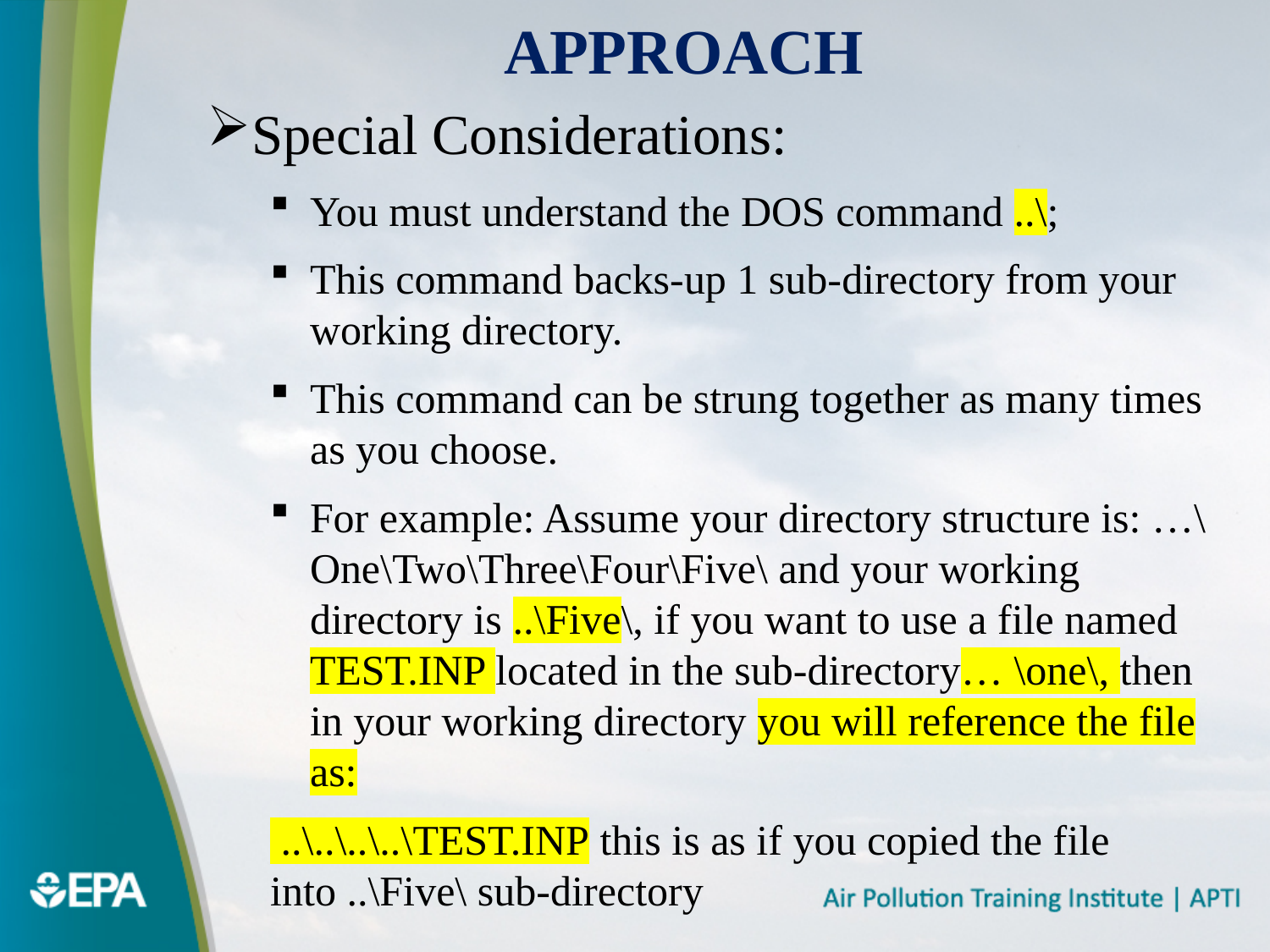

# Approach
Special Considerations:
You must understand the DOS command ..\;
This command backs-up 1 sub-directory from your working directory.
This command can be strung together as many times as you choose.
For example: Assume your directory structure is: …\One\Two\Three\Four\Five\ and your working directory is ..\Five\, if you want to use a file named TEST.INP located in the sub-directory… \one\, then in your working directory you will reference the file as:
 ..\..\..\..\TEST.INP this is as if you copied the file into ..\Five\ sub-directory